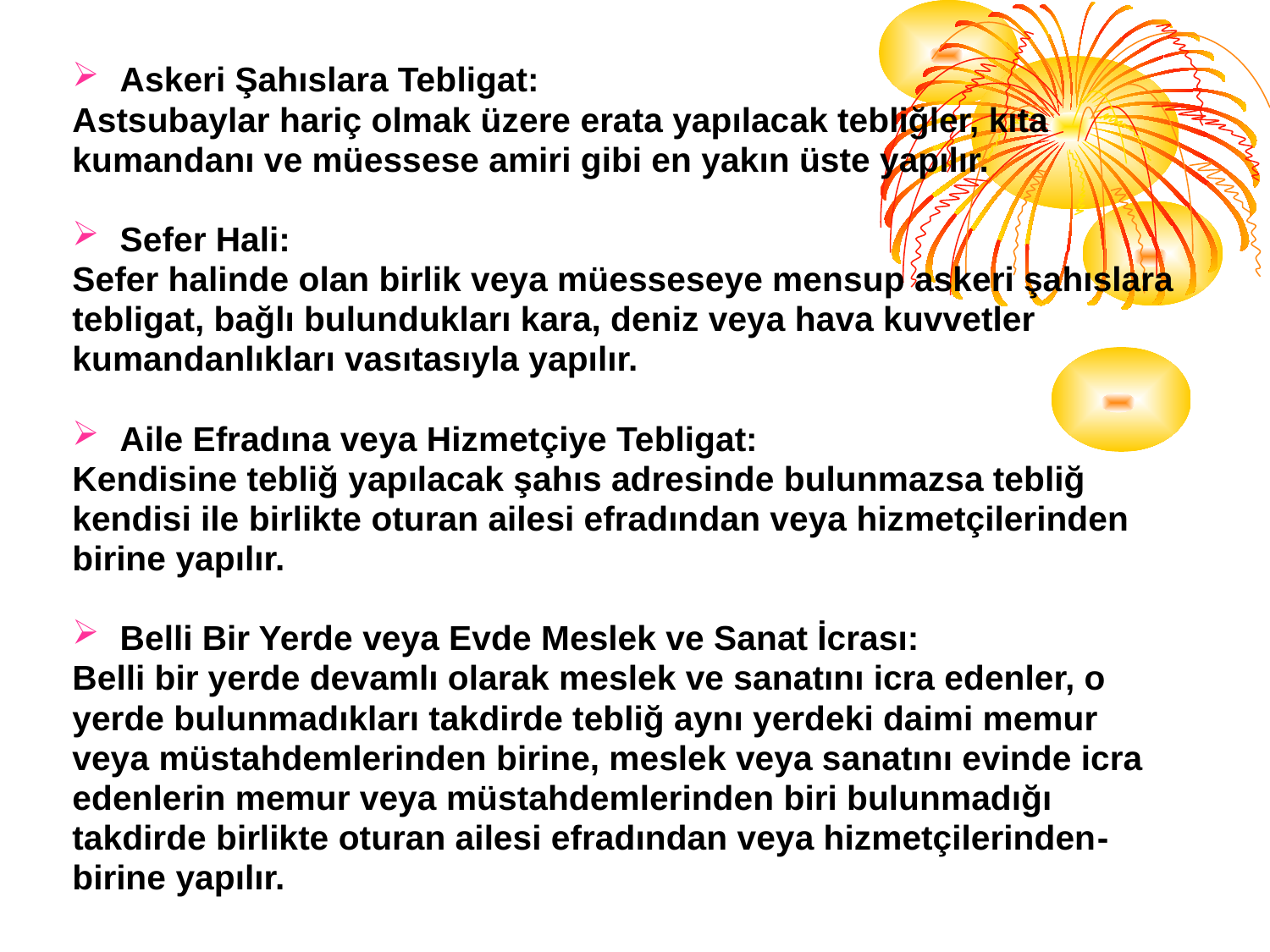

Askeri Şahıslara Tebligat:
Astsubaylar hariç olmak üzere erata yapılacak tebliğler, kıta
kumandanı ve müessese amiri gibi en yakın üste yapılır.

Sefer Hali:
Sefer halinde olan birlik veya müesseseye mensup askeri şahıslara
tebligat, bağlı bulundukları kara, deniz veya hava kuvvetler
kumandanlıkları vasıtasıyla yapılır.

Aile Efradına veya Hizmetçiye Tebligat:
Kendisine tebliğ yapılacak şahıs adresinde bulunmazsa tebliğ
kendisi ile birlikte oturan ailesi efradından veya hizmetçilerinden
birine yapılır.

Belli Bir Yerde veya Evde Meslek ve Sanat İcrası:
Belli bir yerde devamlı olarak meslek ve sanatını icra edenler, o
yerde bulunmadıkları takdirde tebliğ aynı yerdeki daimi memur
veya müstahdemlerinden birine, meslek veya sanatını evinde icra
edenlerin memur veya müstahdemlerinden biri bulunmadığı
takdirde birlikte oturan ailesi efradından veya hizmetçilerinden-
birine yapılır.